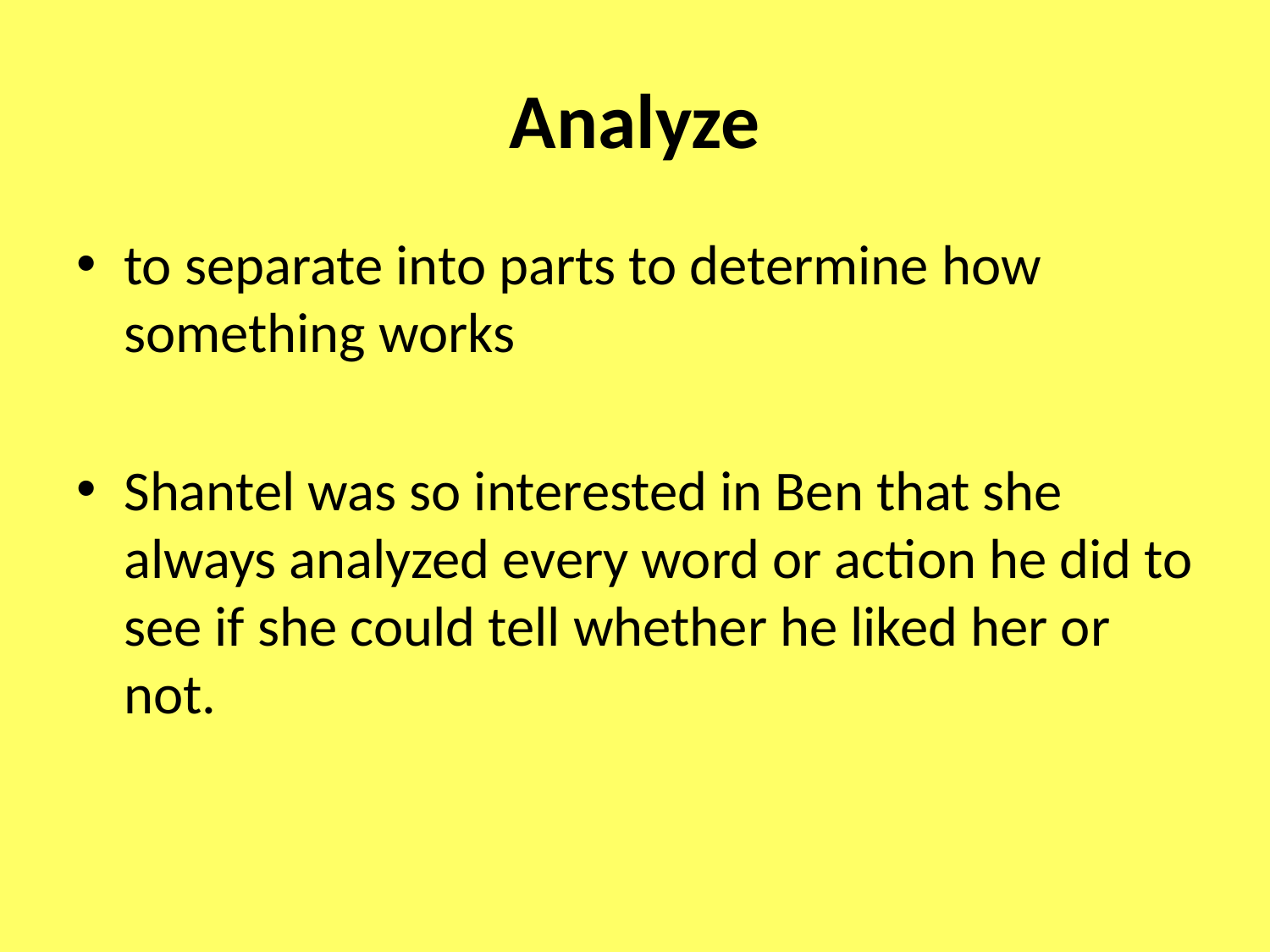

# Analyze
to separate into parts to determine how something works

Shantel was so interested in Ben that she always analyzed every word or action he did to see if she could tell whether he liked her or not.